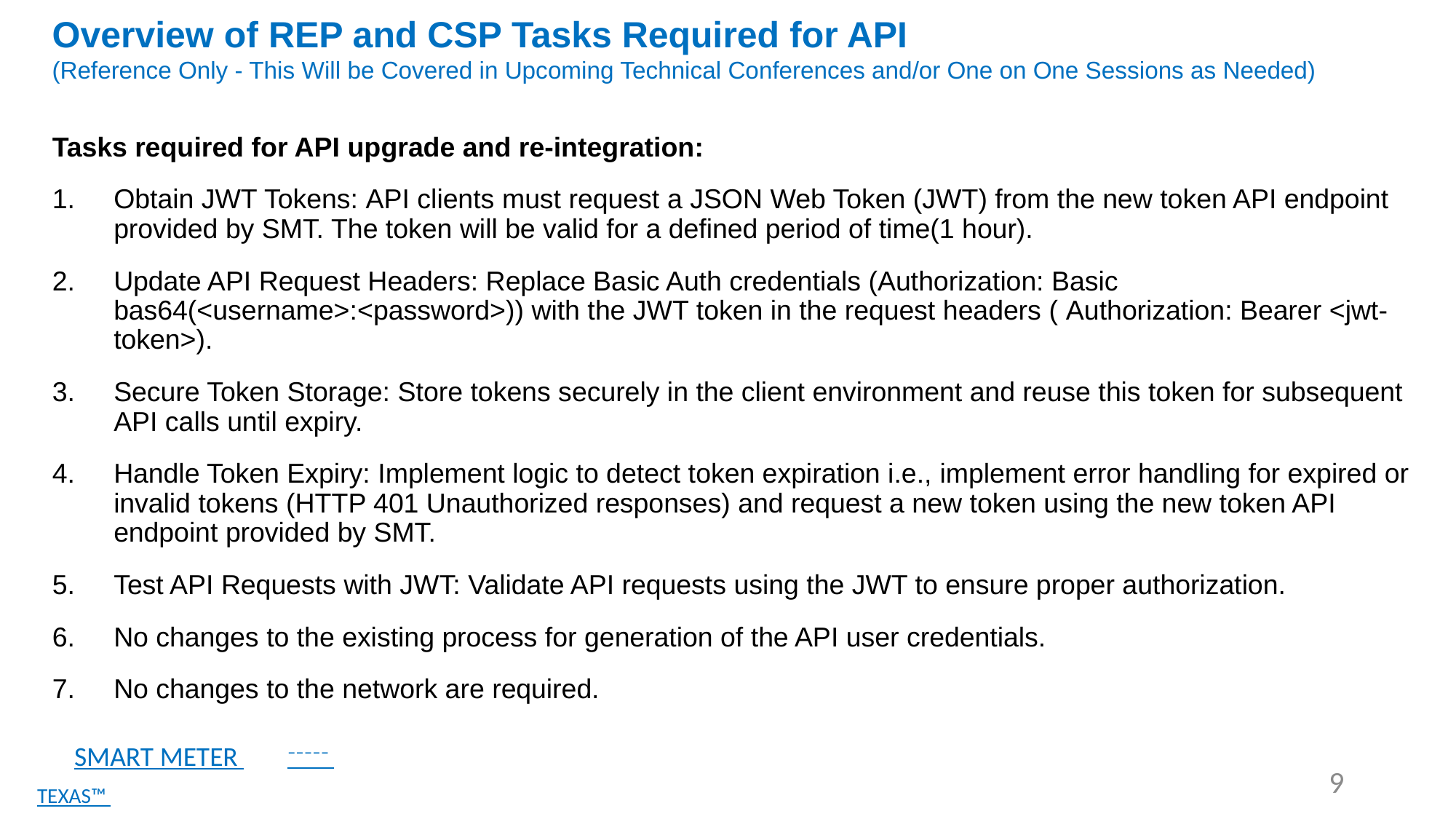

Overview of REP and CSP Tasks Required for API
(Reference Only - This Will be Covered in Upcoming Technical Conferences and/or One on One Sessions as Needed)

Tasks required for API upgrade and re-integration:
Obtain JWT Tokens: API clients must request a JSON Web Token (JWT) from the new token API endpoint provided by SMT. The token will be valid for a defined period of time(1 hour).
Update API Request Headers: Replace Basic Auth credentials (Authorization: Basic bas64(<username>:<password>)) with the JWT token in the request headers ( Authorization: Bearer <jwt-token>).
Secure Token Storage: Store tokens securely in the client environment and reuse this token for subsequent API calls until expiry.
Handle Token Expiry: Implement logic to detect token expiration i.e., implement error handling for expired or invalid tokens (HTTP 401 Unauthorized responses) and request a new token using the new token API endpoint provided by SMT.
Test API Requests with JWT: Validate API requests using the JWT to ensure proper authorization.
No changes to the existing process for generation of the API user credentials.
No changes to the network are required.

      SMART METER
       ¯¯¯¯¯ TEXAS™ ¯¯¯¯¯
9